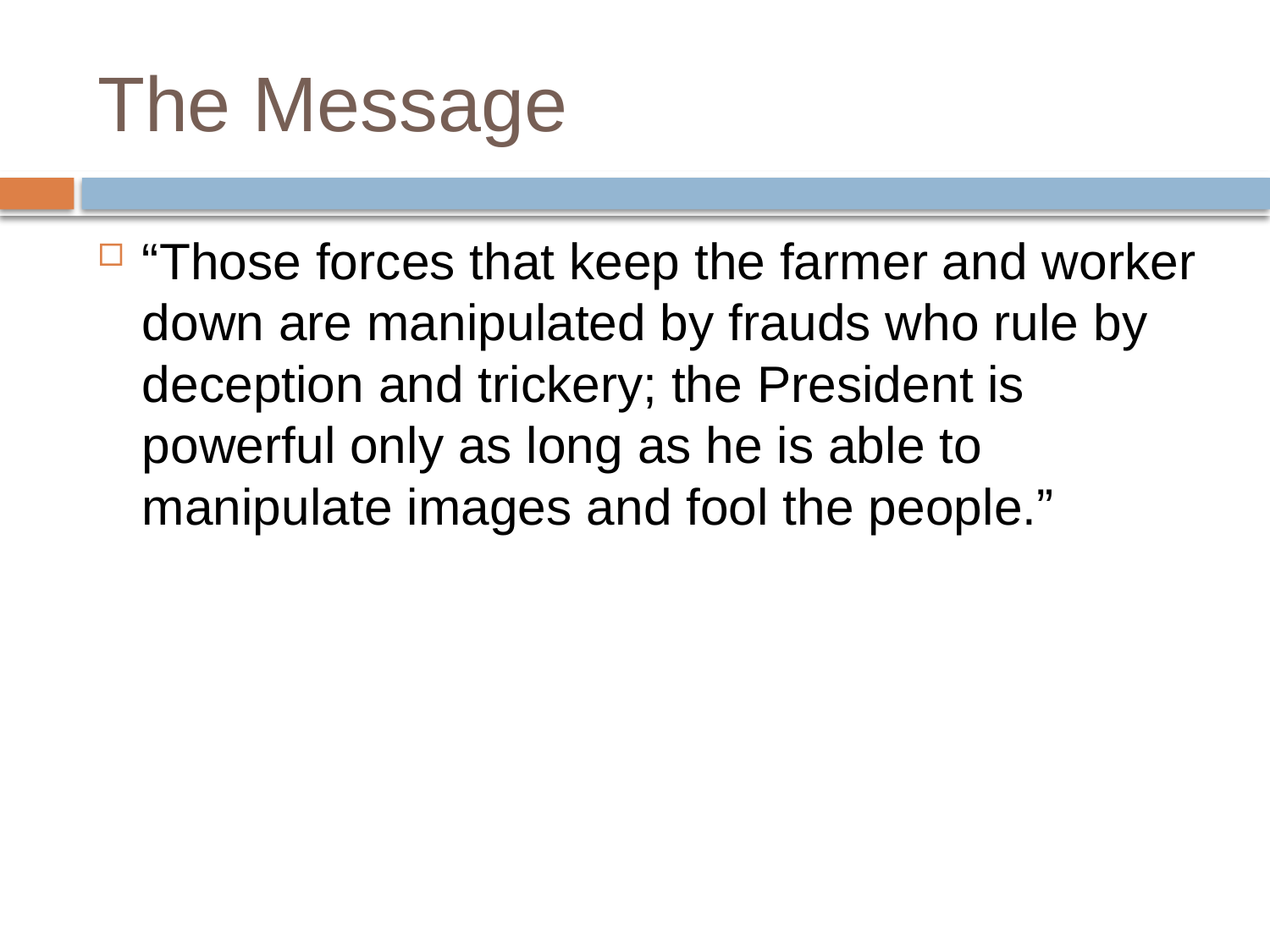

# The Message
“Those forces that keep the farmer and worker down are manipulated by frauds who rule by deception and trickery; the President is powerful only as long as he is able to manipulate images and fool the people.”